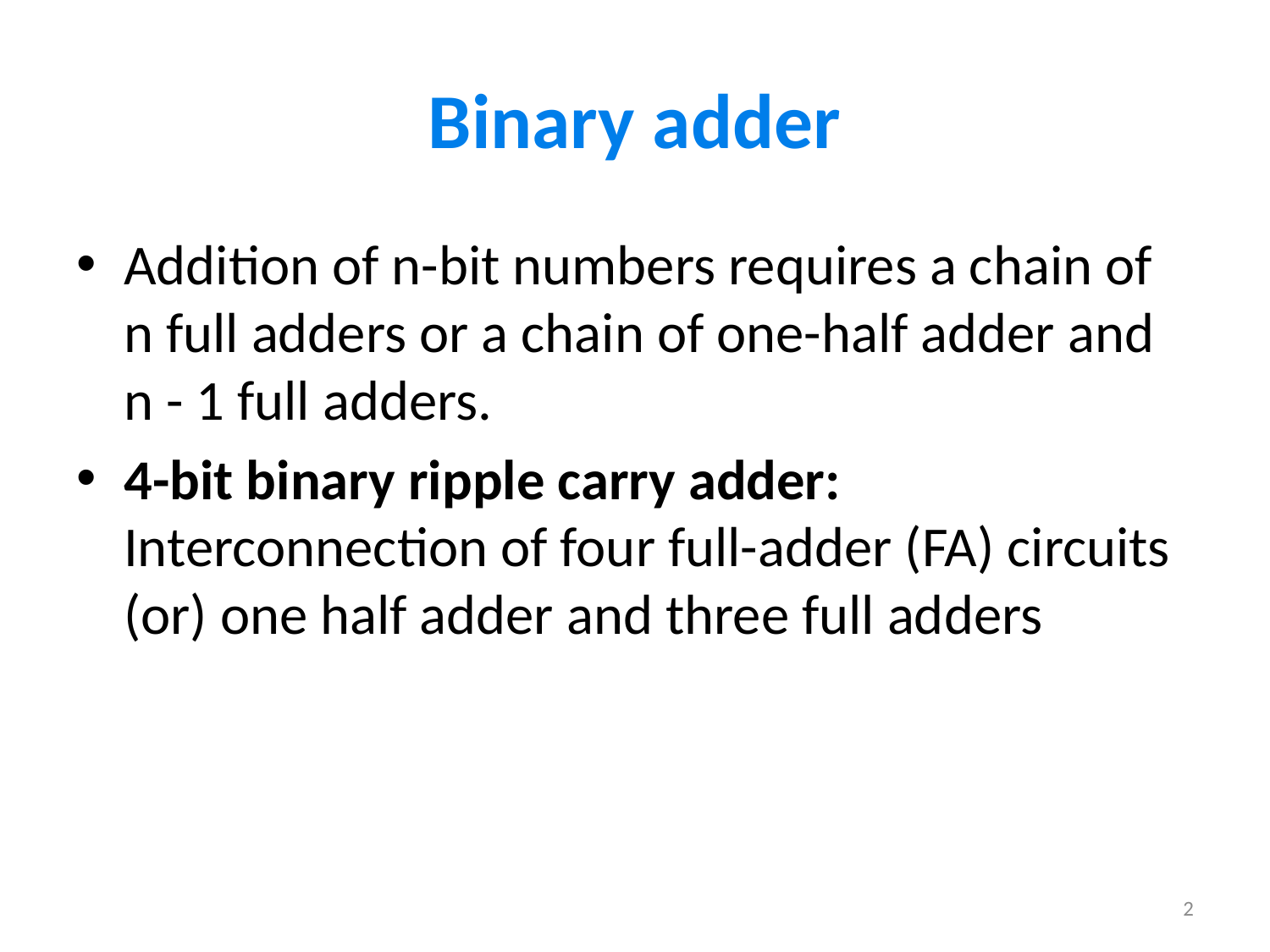

# Binary adder
Addition of n-bit numbers requires a chain of n full adders or a chain of one-half adder and n - 1 full adders.
4-bit binary ripple carry adder: Interconnection of four full-adder (FA) circuits (or) one half adder and three full adders
2